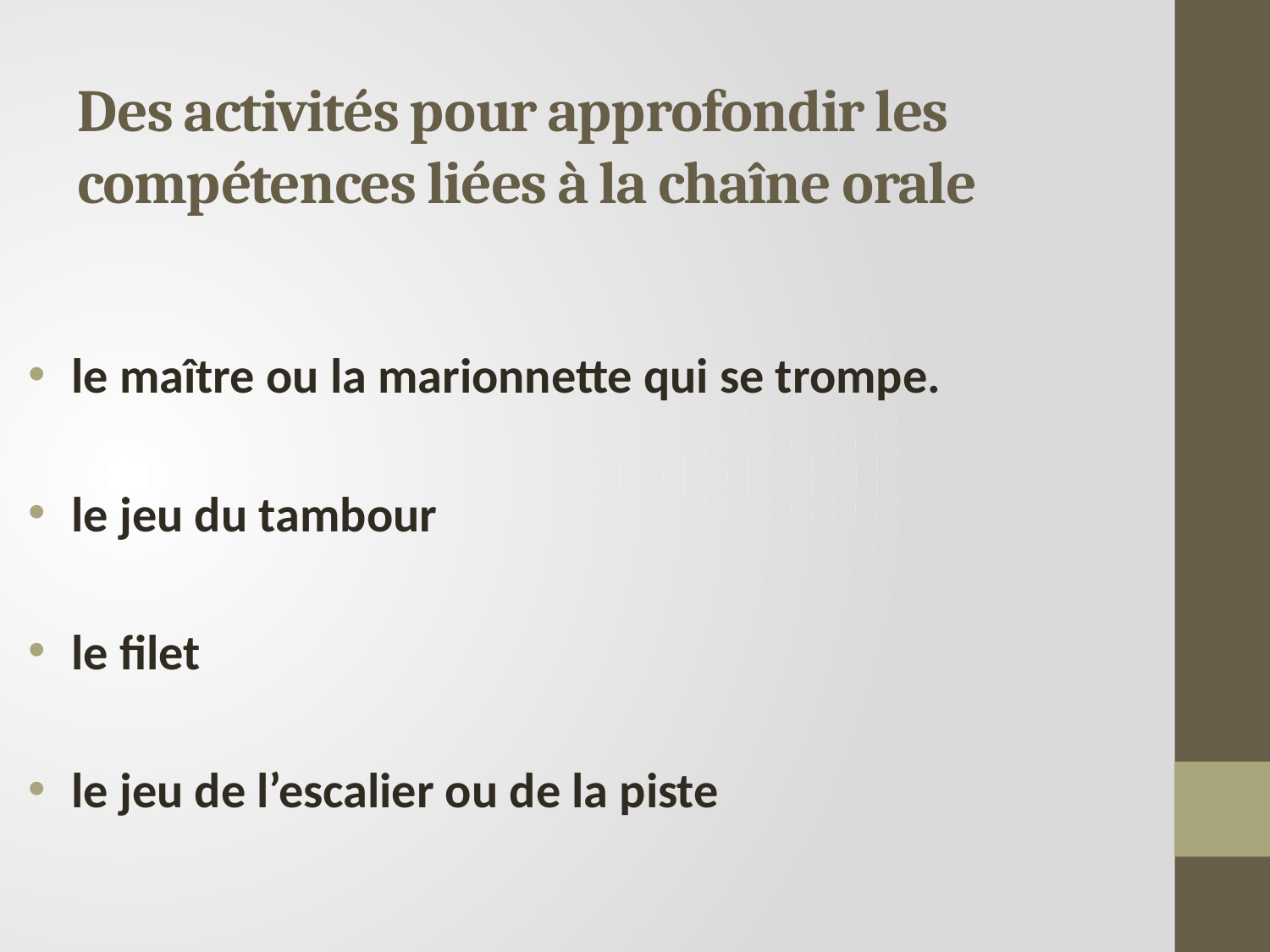

# Des activités pour approfondir les compétences liées à la chaîne orale
 le maître ou la marionnette qui se trompe.

 le jeu du tambour

 le filet

 le jeu de l’escalier ou de la piste